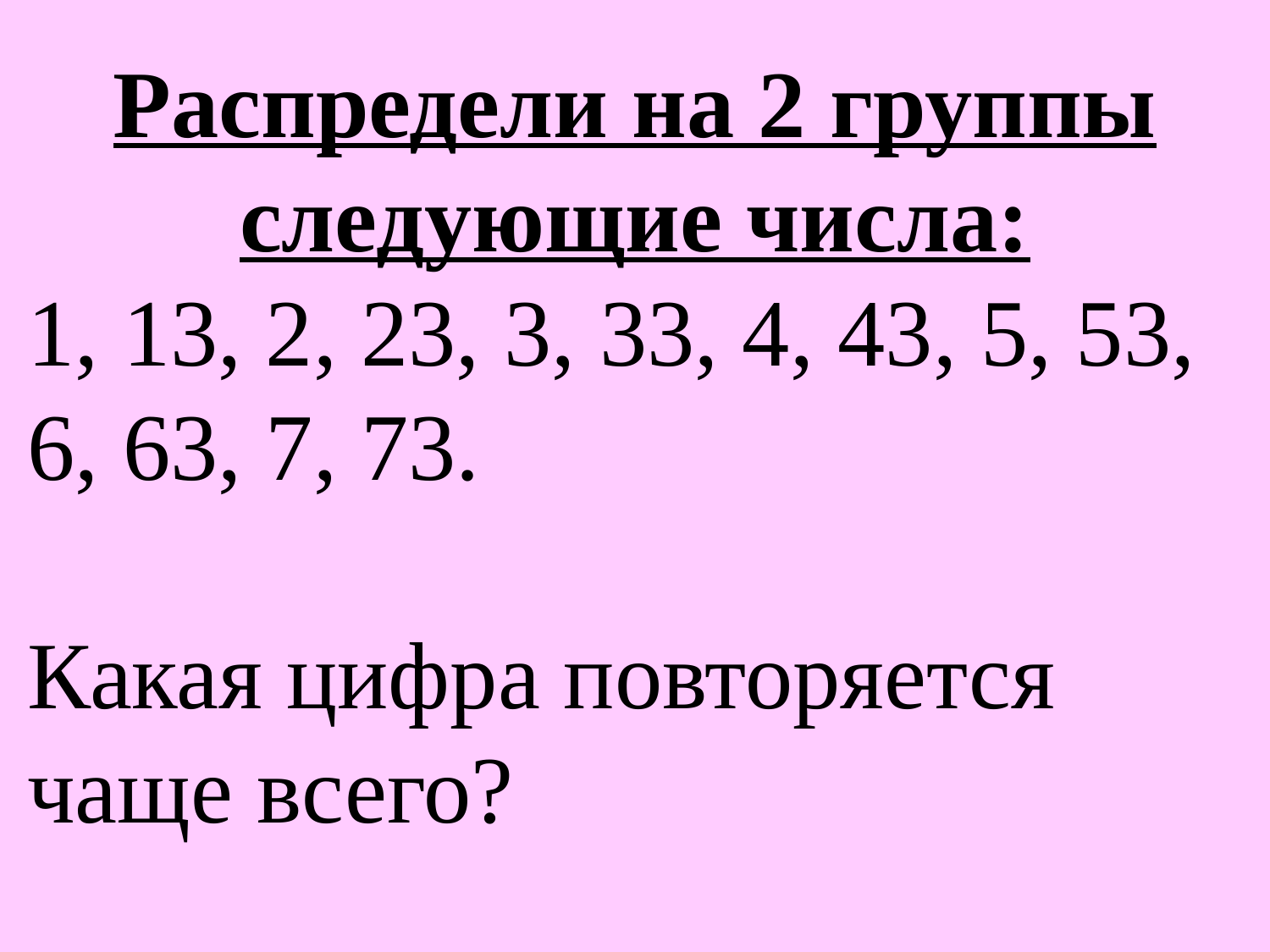

Распредели на 2 группы следующие числа:
1, 13, 2, 23, 3, 33, 4, 43, 5, 53, 6, 63, 7, 73.

Какая цифра повторяется чаще всего?